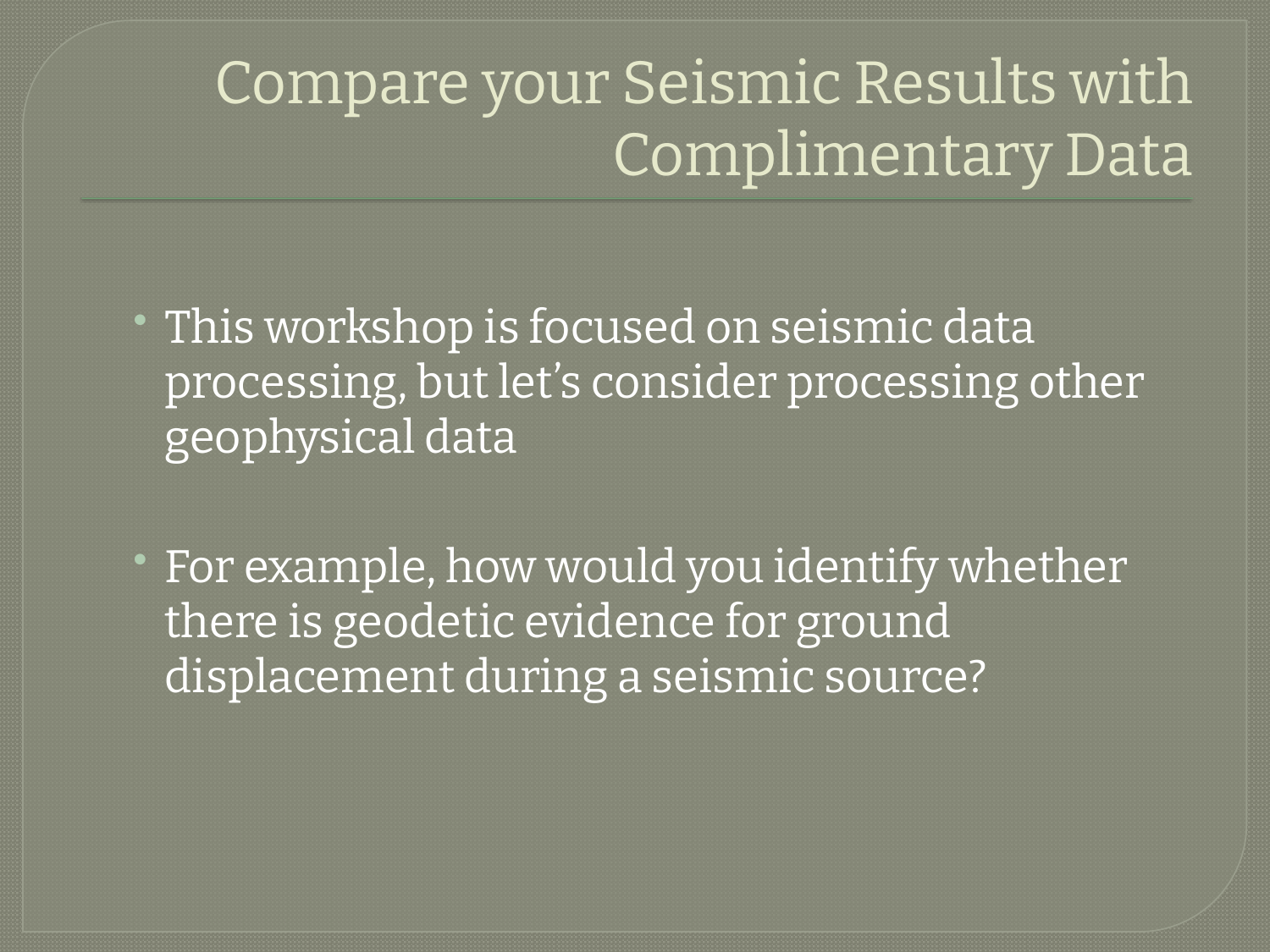

# Compare your Seismic Results with Complimentary Data

This workshop is focused on seismic data processing, but let’s consider processing other geophysical data

For example, how would you identify whether there is geodetic evidence for ground displacement during a seismic source?